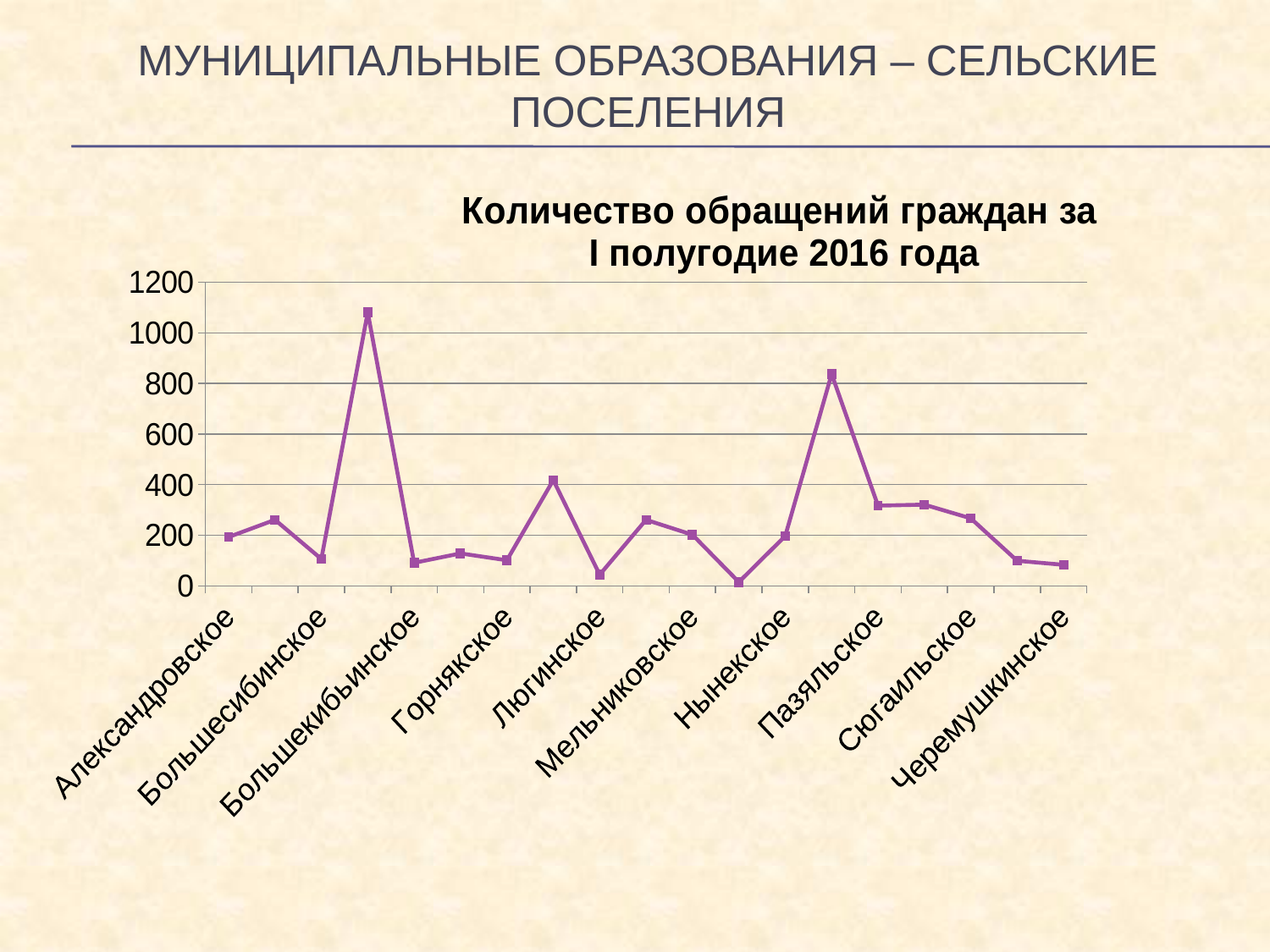

# МУНИЦИПАЛЬНЫЕ ОБРАЗОВАНИЯ – СЕЛЬСКИЕ ПОСЕЛЕНИЯ

### Chart: Количество обращений граждан за
I полугодие 2016 года

| Category | Ряд 1 |
|---|---|
| Александровское | 193.0 |
| Большепудгинское | 261.0 |
| Большесибинское | 106.0 |
| Большеучинское | 1081.0 |
| Большекибьинское | 91.0 |
| Верхнеюринское | 128.0 |
| Горнякское | 101.0 |
| Кватчинское | 418.0 |
| Люгинское | 44.0 |
| М. Воложикьинское | 261.0 |
| Мельниковское | 202.0 |
| Можгинское | 15.0 |
| Нынекское | 197.0 |
| Нышинское | 837.0 |
| Пазяльское | 317.0 |
| Пычаское | 321.0 |
| Сюгаильское | 267.0 |
| Старокаксинское | 99.0 |
| Черемушкинское | 83.0 |